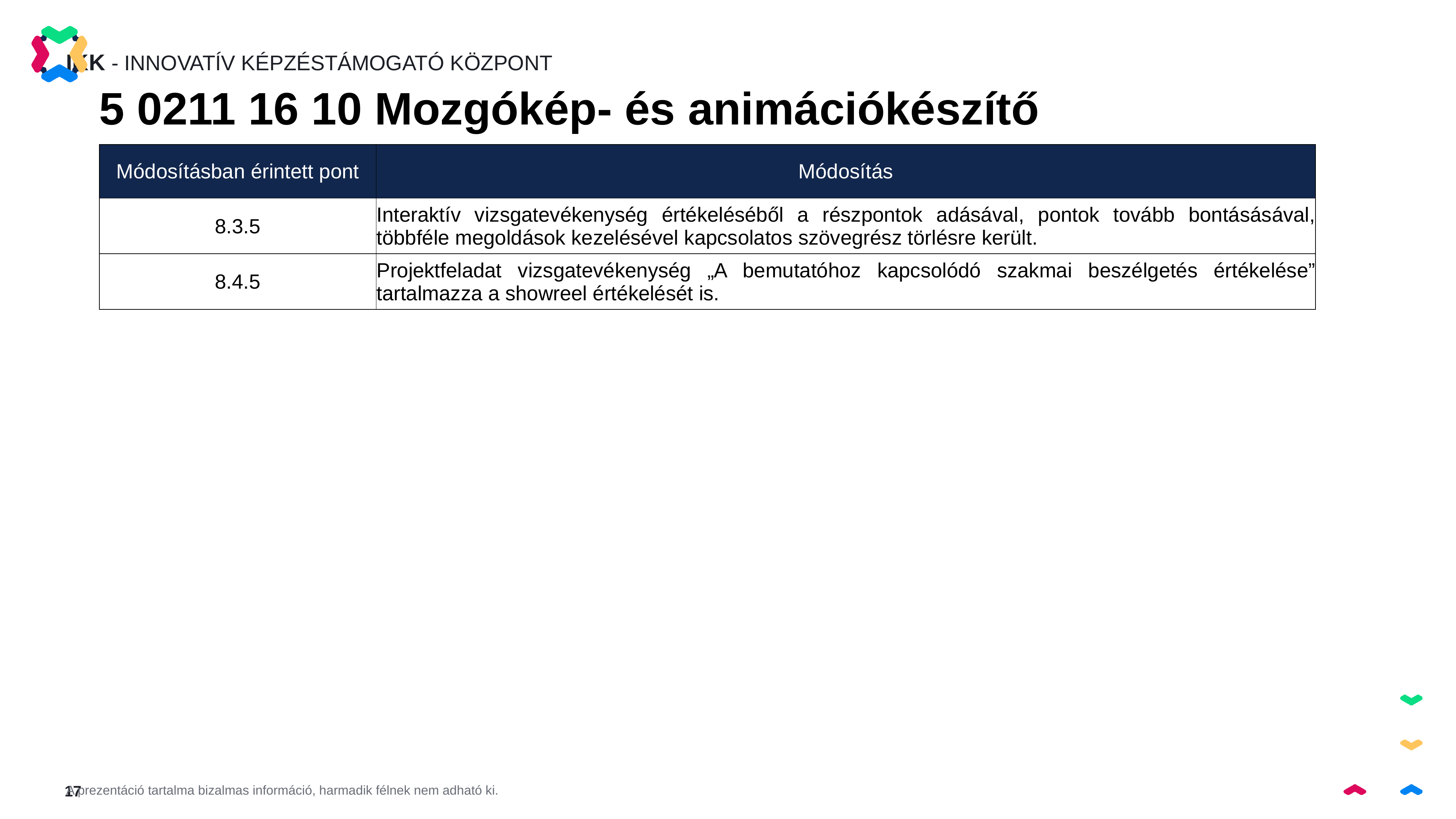

5 0211 16 10 Mozgókép- és animációkészítő
| Módosításban érintett pont | Módosítás |
| --- | --- |
| 8.3.5 | Interaktív vizsgatevékenység értékeléséből a részpontok adásával, pontok tovább bontásásával, többféle megoldások kezelésével kapcsolatos szövegrész törlésre került. |
| 8.4.5 | Projektfeladat vizsgatevékenység „A bemutatóhoz kapcsolódó szakmai beszélgetés értékelése” tartalmazza a showreel értékelését is. |